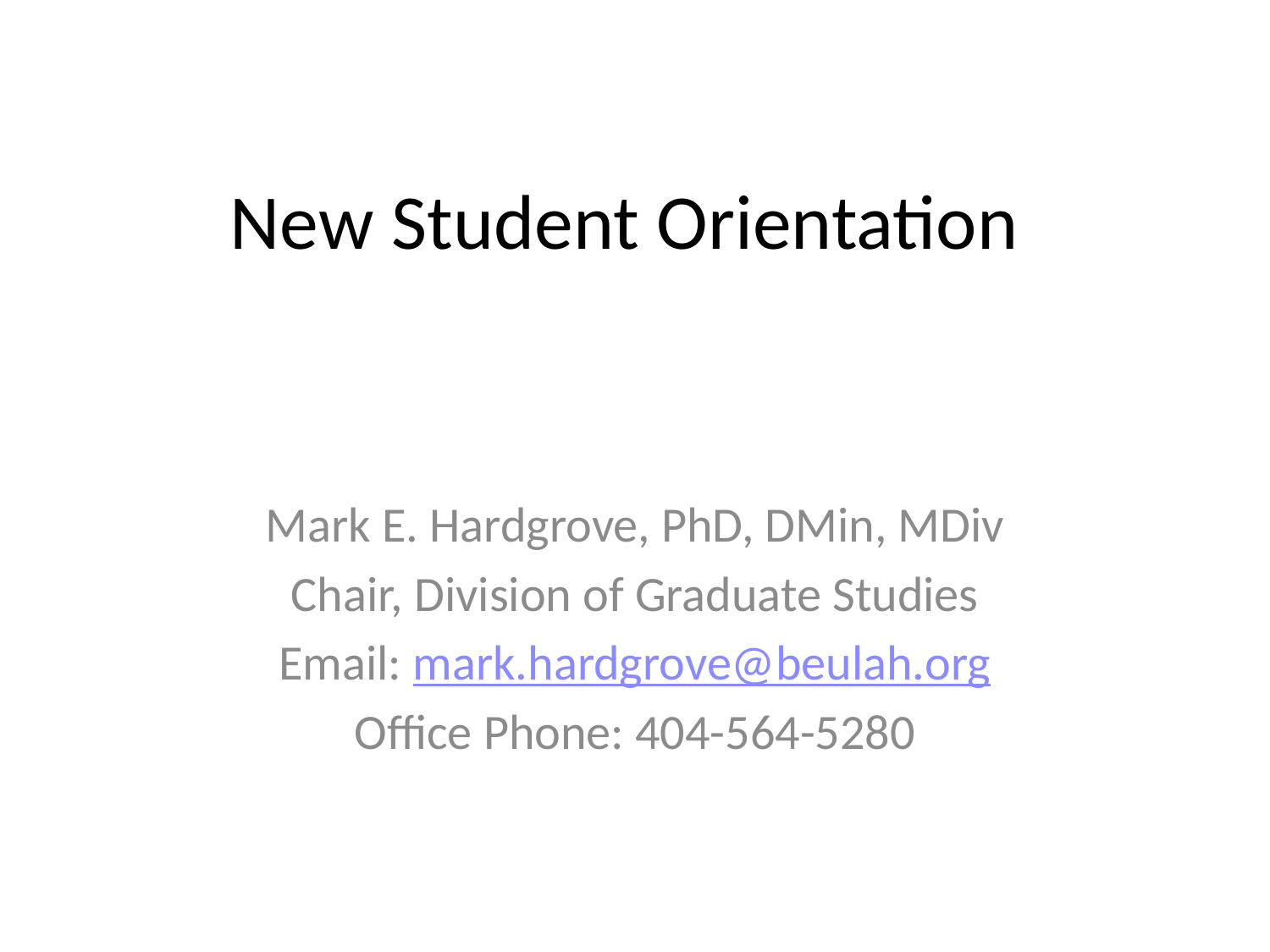

# New Student Orientation
Mark E. Hardgrove, PhD, DMin, MDiv
Chair, Division of Graduate Studies
Email: mark.hardgrove@beulah.org
Office Phone: 404-564-5280